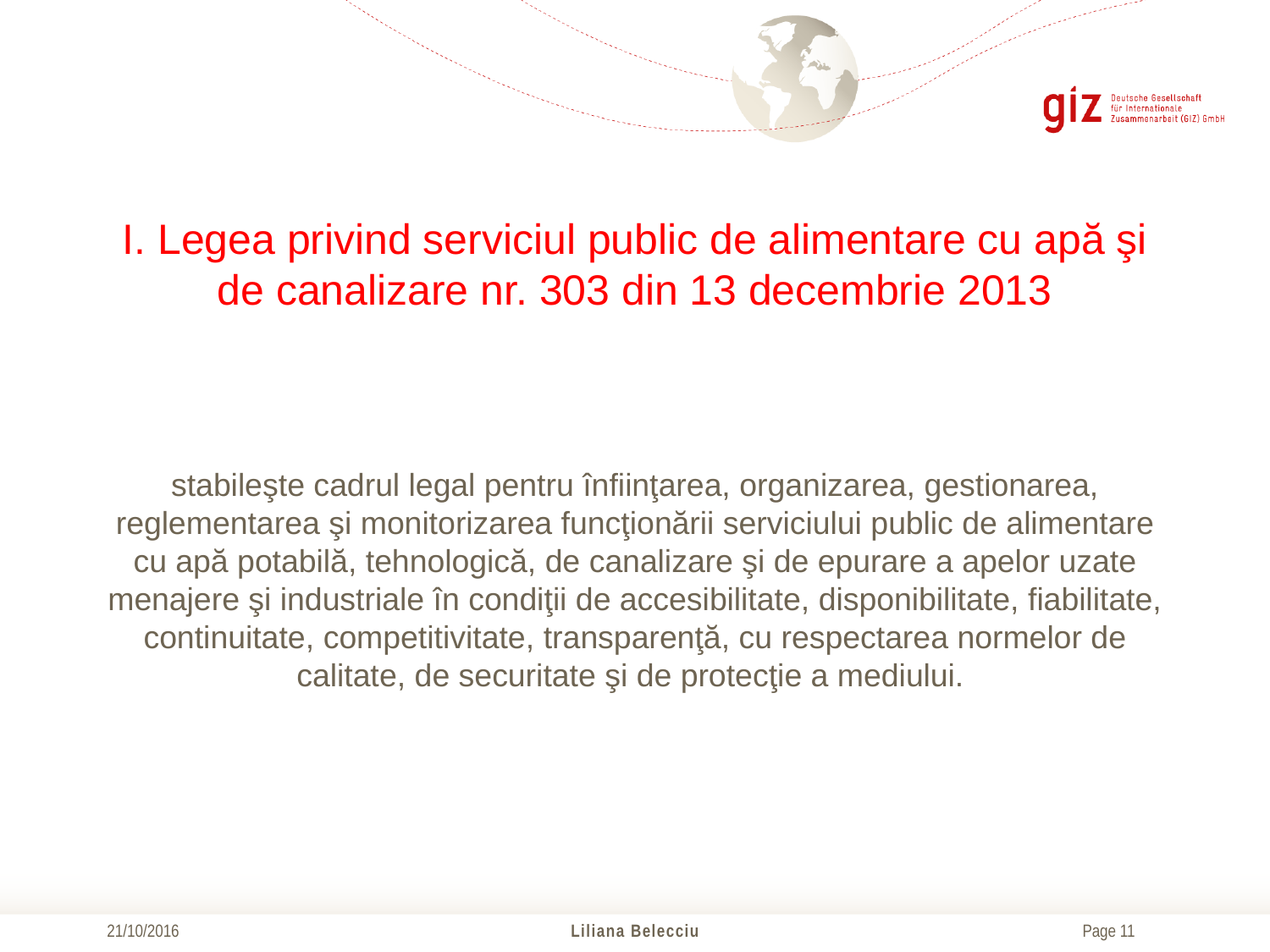

# I. Legea privind serviciul public de alimentare cu apă şi de canalizare nr. 303 din 13 decembrie 2013

stabileşte cadrul legal pentru înfiinţarea, organizarea, gestionarea, reglementarea şi monitorizarea funcţionării serviciului public de alimentare cu apă potabilă, tehnologică, de canalizare şi de epurare a apelor uzate menajere şi industriale în condiţii de accesibilitate, disponibilitate, fiabilitate, continuitate, competitivitate, transparenţă, cu respectarea normelor de calitate, de securitate şi de protecţie a mediului.
21/10/2016
Liliana Belecciu